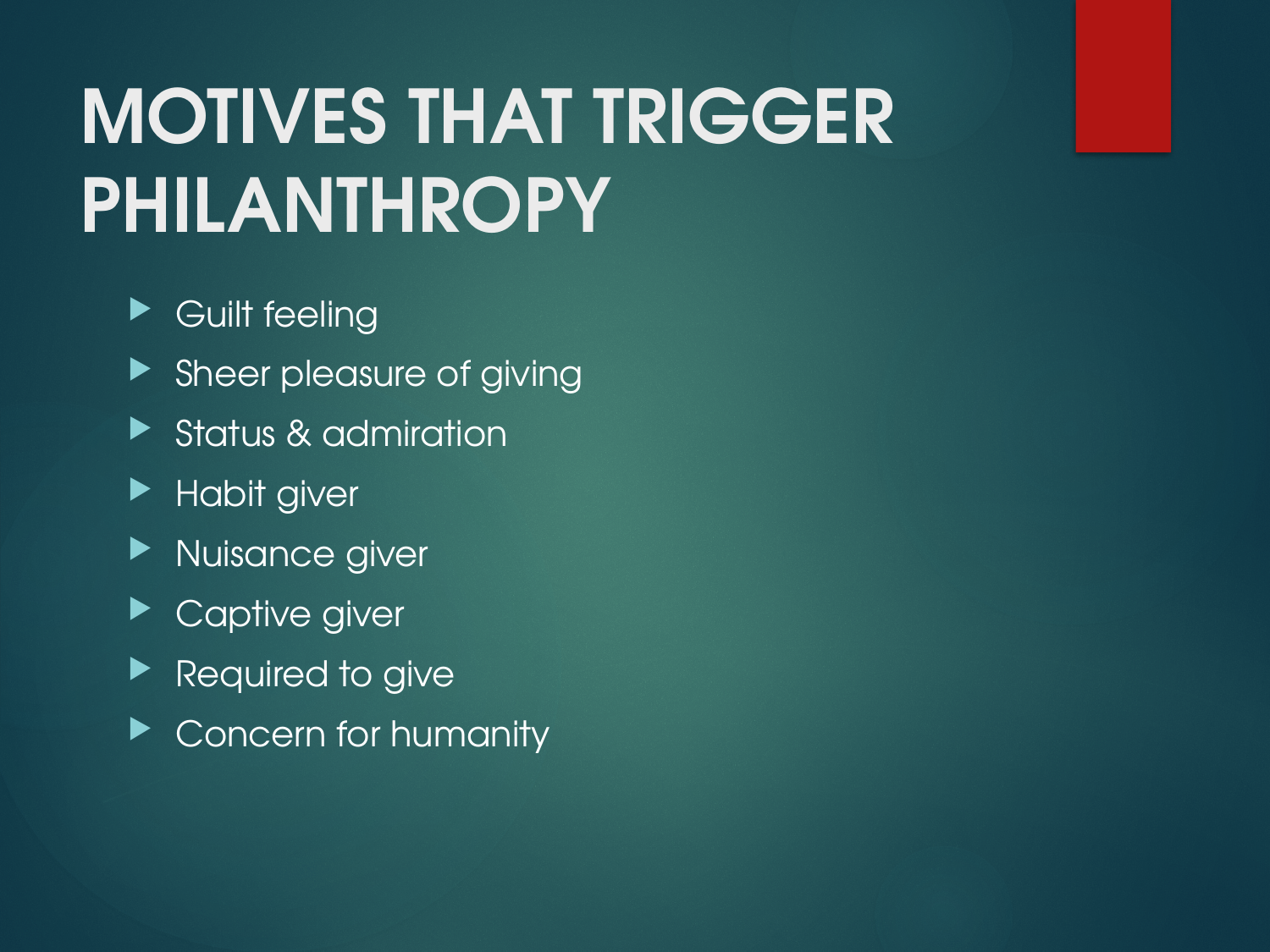

# MOTIVES THAT TRIGGER PHILANTHROPY
Guilt feeling
Sheer pleasure of giving
Status & admiration
Habit giver
Nuisance giver
Captive giver
Required to give
Concern for humanity